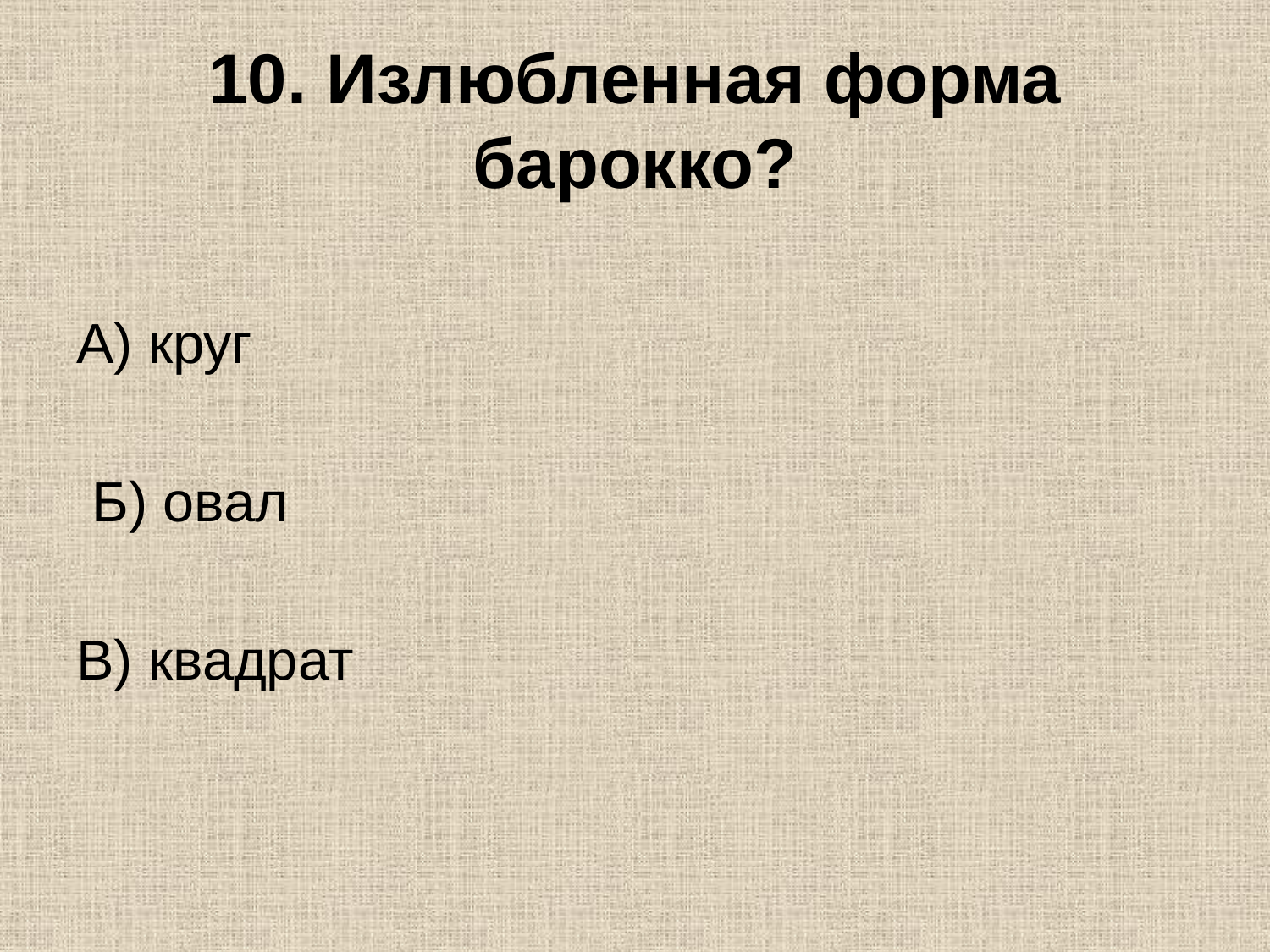

# 10. Излюбленная форма барокко?

А) круг

 Б) овал

В) квадрат